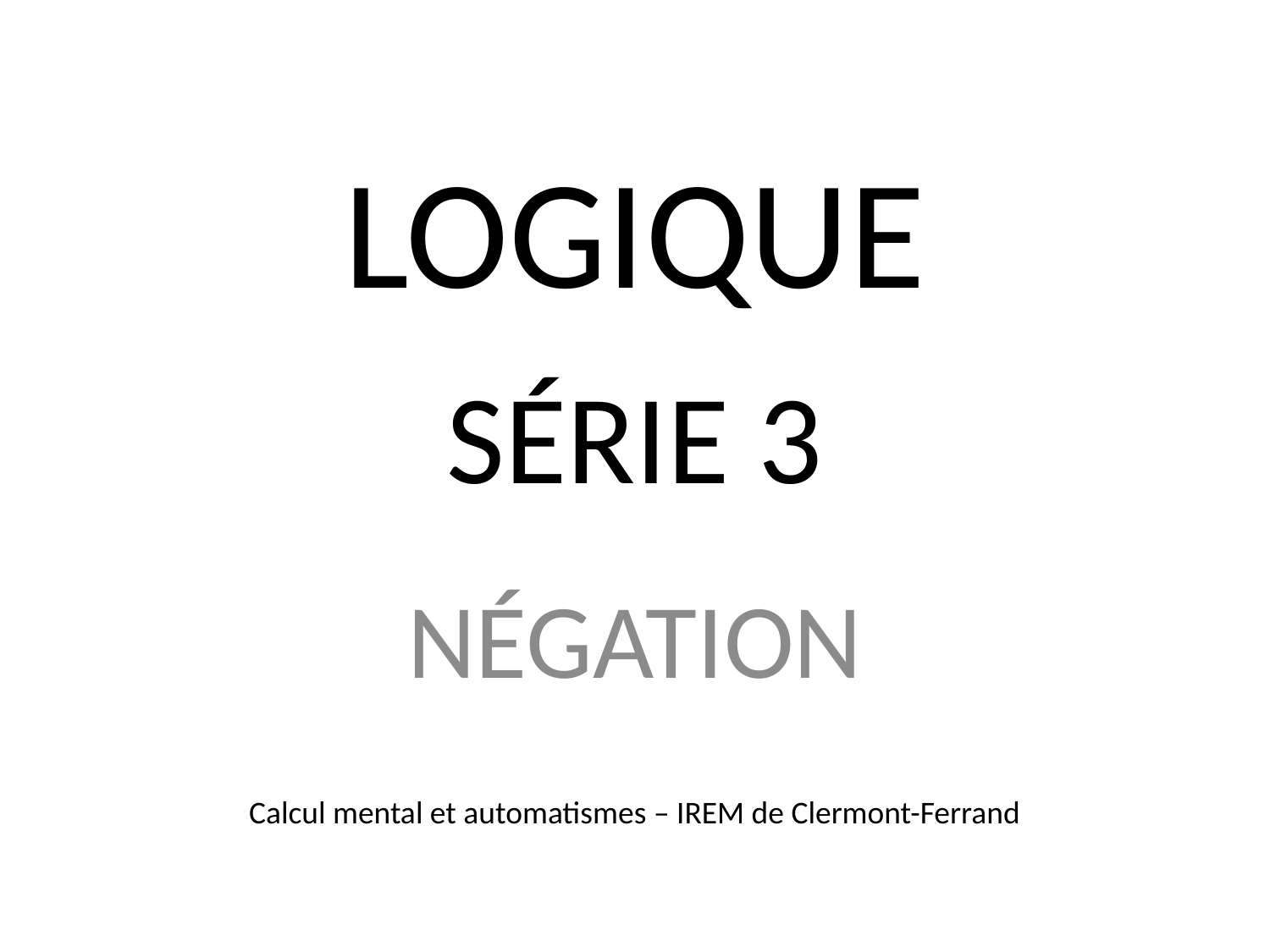

LOGIQUE
# Série 3
Négation
Calcul mental et automatismes – IREM de Clermont-Ferrand